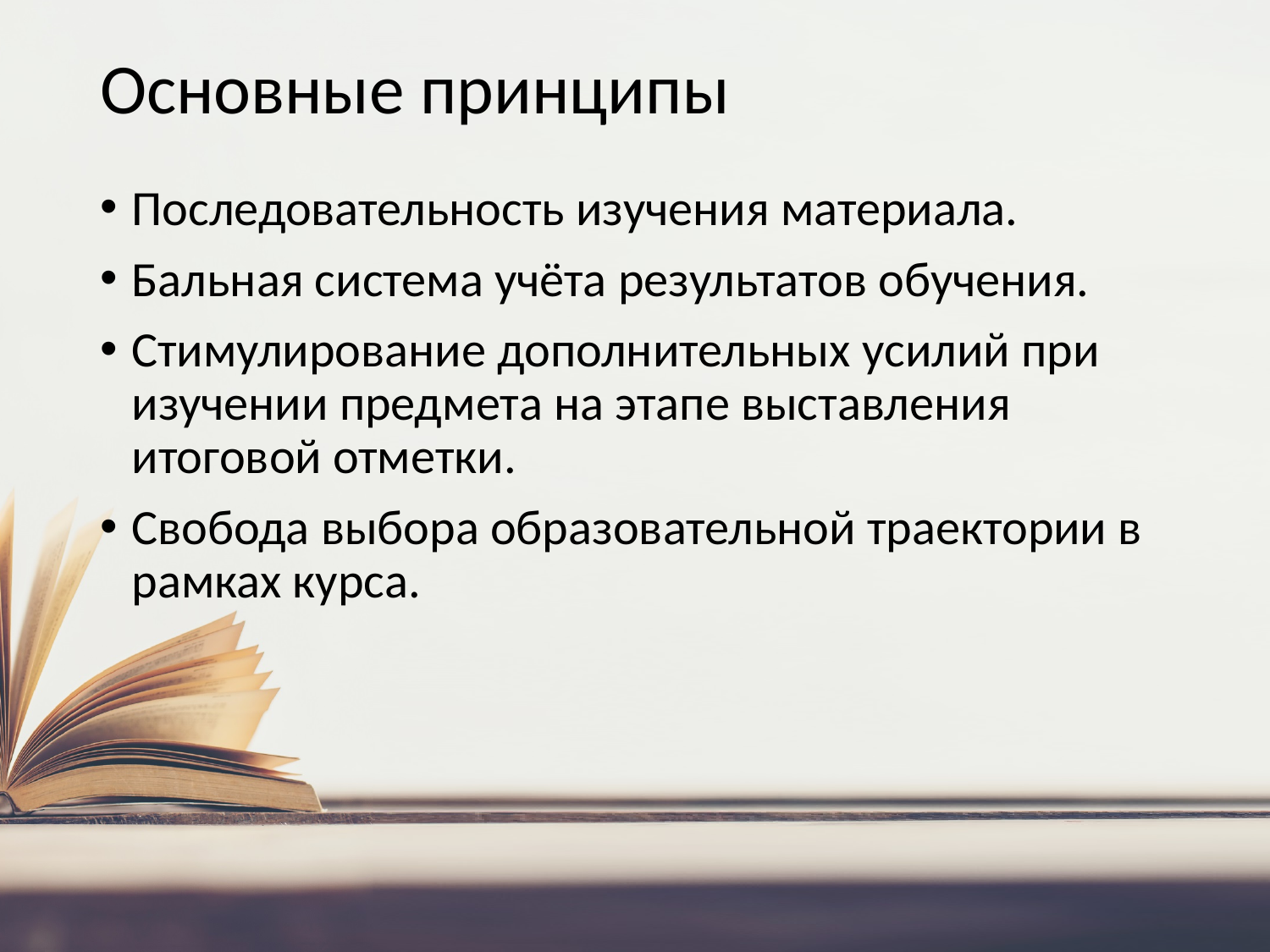

# Основные принципы
Последовательность изучения материала.
Бальная система учёта результатов обучения.
Стимулирование дополнительных усилий при изучении предмета на этапе выставления итоговой отметки.
Свобода выбора образовательной траектории в рамках курса.